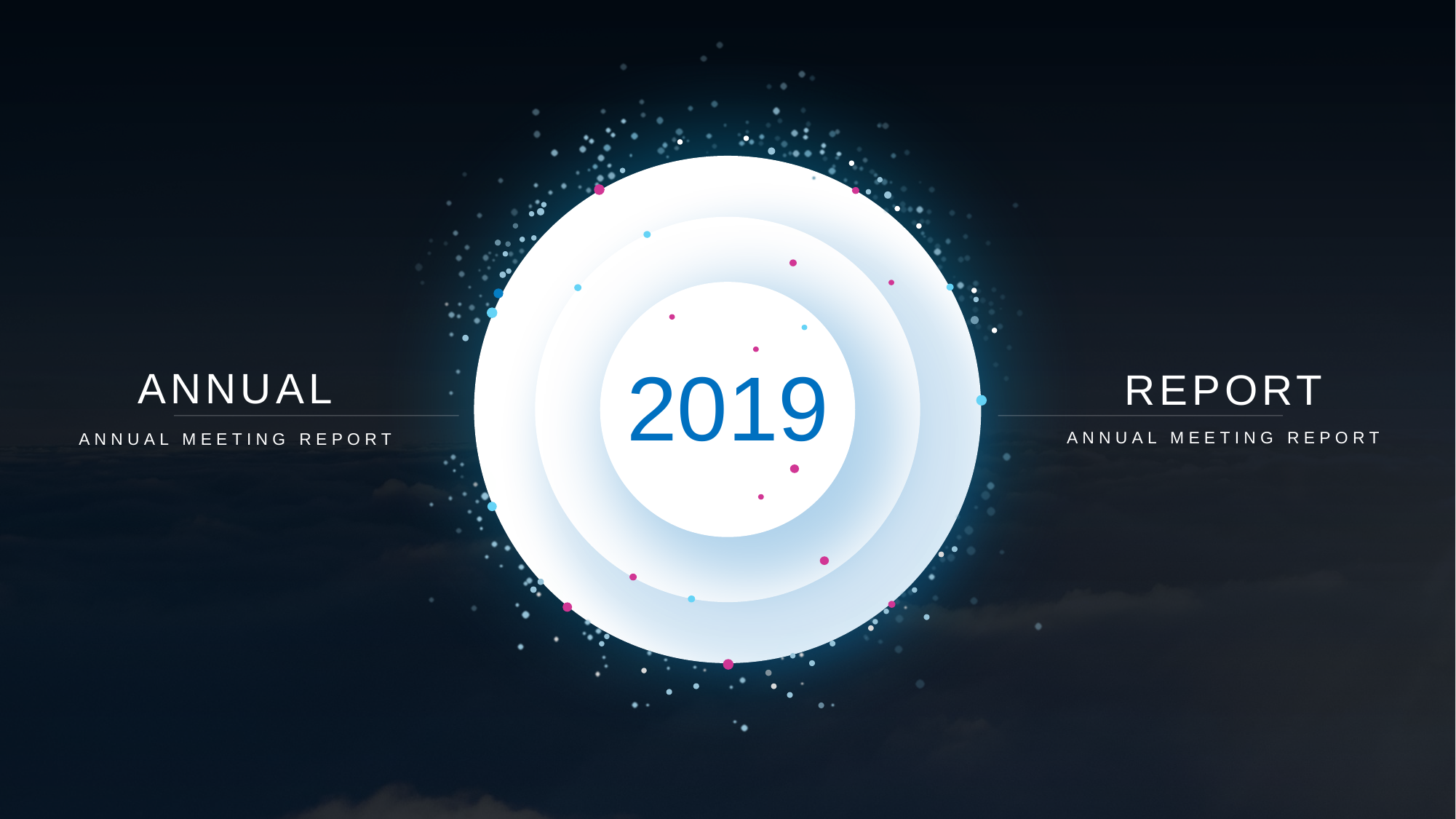

2019

ANNUAL
REPORT

ANNUAL MEETING REPORT
ANNUAL MEETING REPORT